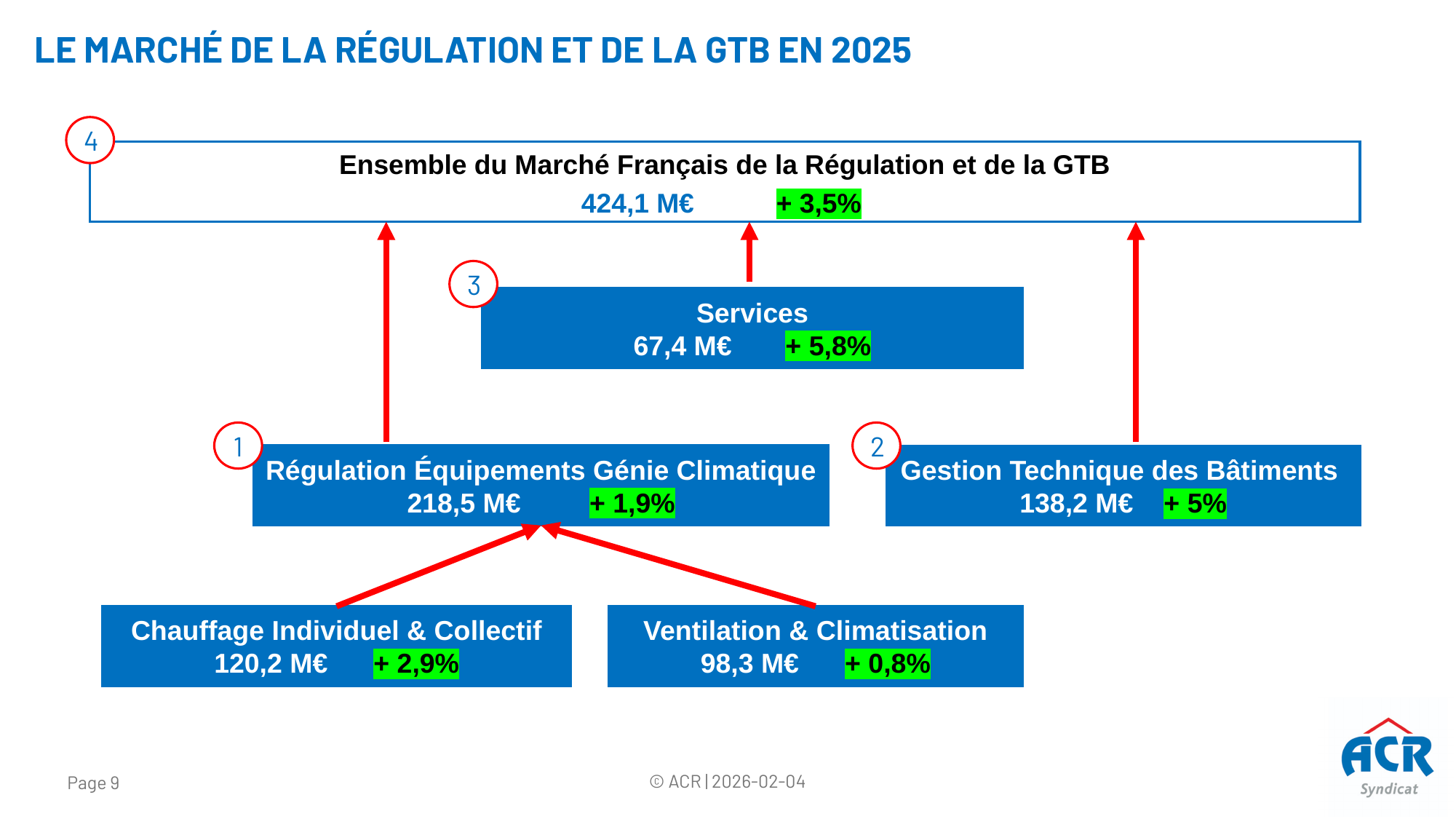

le marché de la régulation et de la gtb EN 2025
4

Ensemble du Marché Français de la Régulation et de la GTB
424,1 M€           + 3,5%
3
Services
67,4 M€       + 5,8%
1
2
Régulation Équipements Génie Climatique
218,5 M€         + 1,9%
Gestion Technique des Bâtiments
138,2 M€    + 5%
Chauffage Individuel & Collectif
120,2 M€      + 2,9%
Ventilation & Climatisation
98,3 M€      + 0,8%
Page 9
© ACR | 2026-02-04